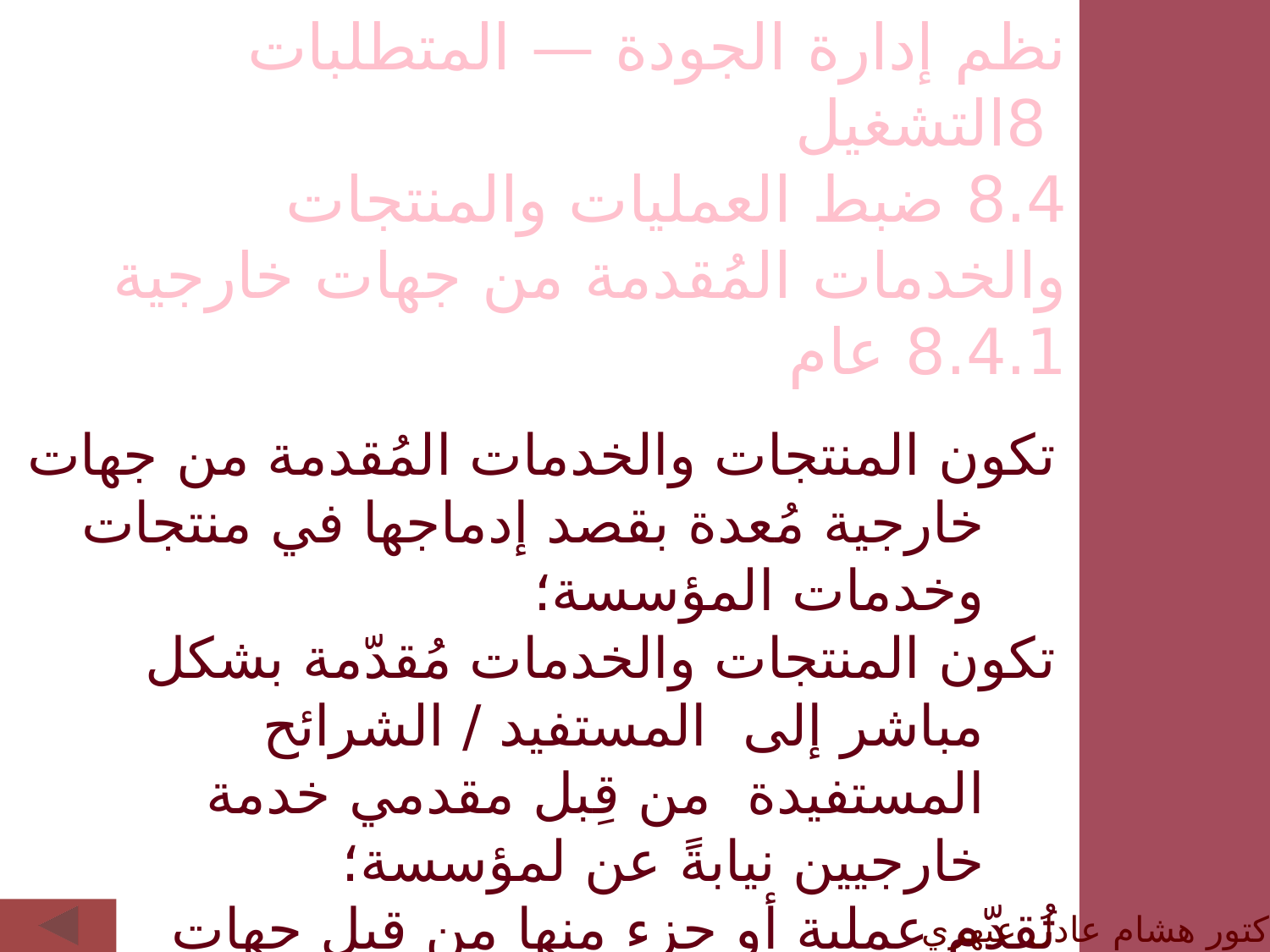

نظم إدارة الجودة — المتطلبات
 8التشغيل
8.4 ضبط العمليات والمنتجات والخدمات المُقدمة من جهات خارجية
8.4.1 عام

تكون المنتجات والخدمات المُقدمة من جهات خارجية مُعدة بقصد إدماجها في منتجات وخدمات المؤسسة؛
تكون المنتجات والخدمات مُقدّمة بشكل مباشر إلى  المستفيد / الشرائح المستفيدة  من قِبل مقدمي خدمة خارجيين نيابةً عن لمؤسسة؛
تُقدّم عملية أو جزء منها من قبل جهات خارجية نتيجةً لقرار مُتخذ من قبل المؤسسة.

الدكتور هشام عادل عبهري